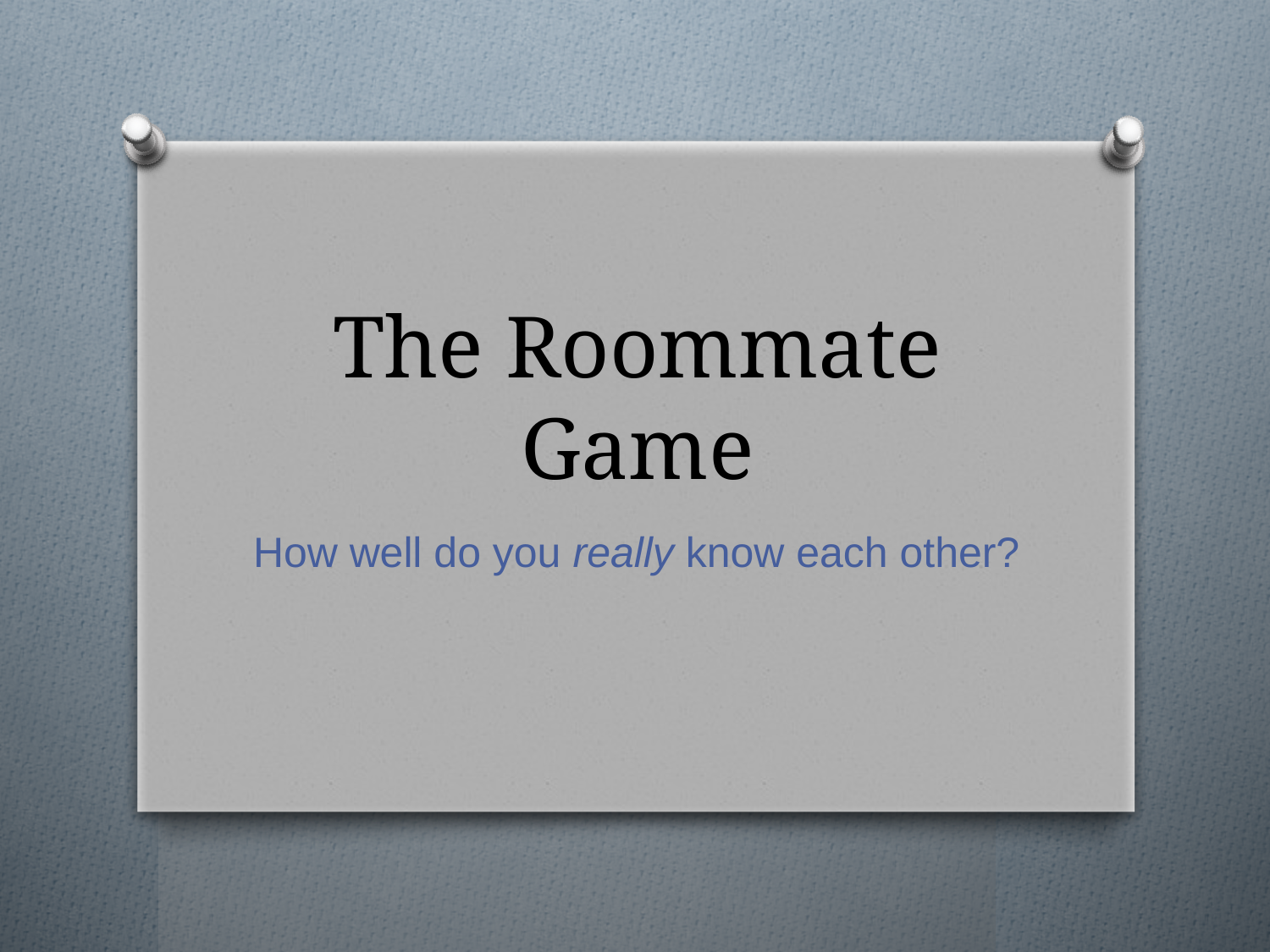

# The Roommate Game
How well do you really know each other?